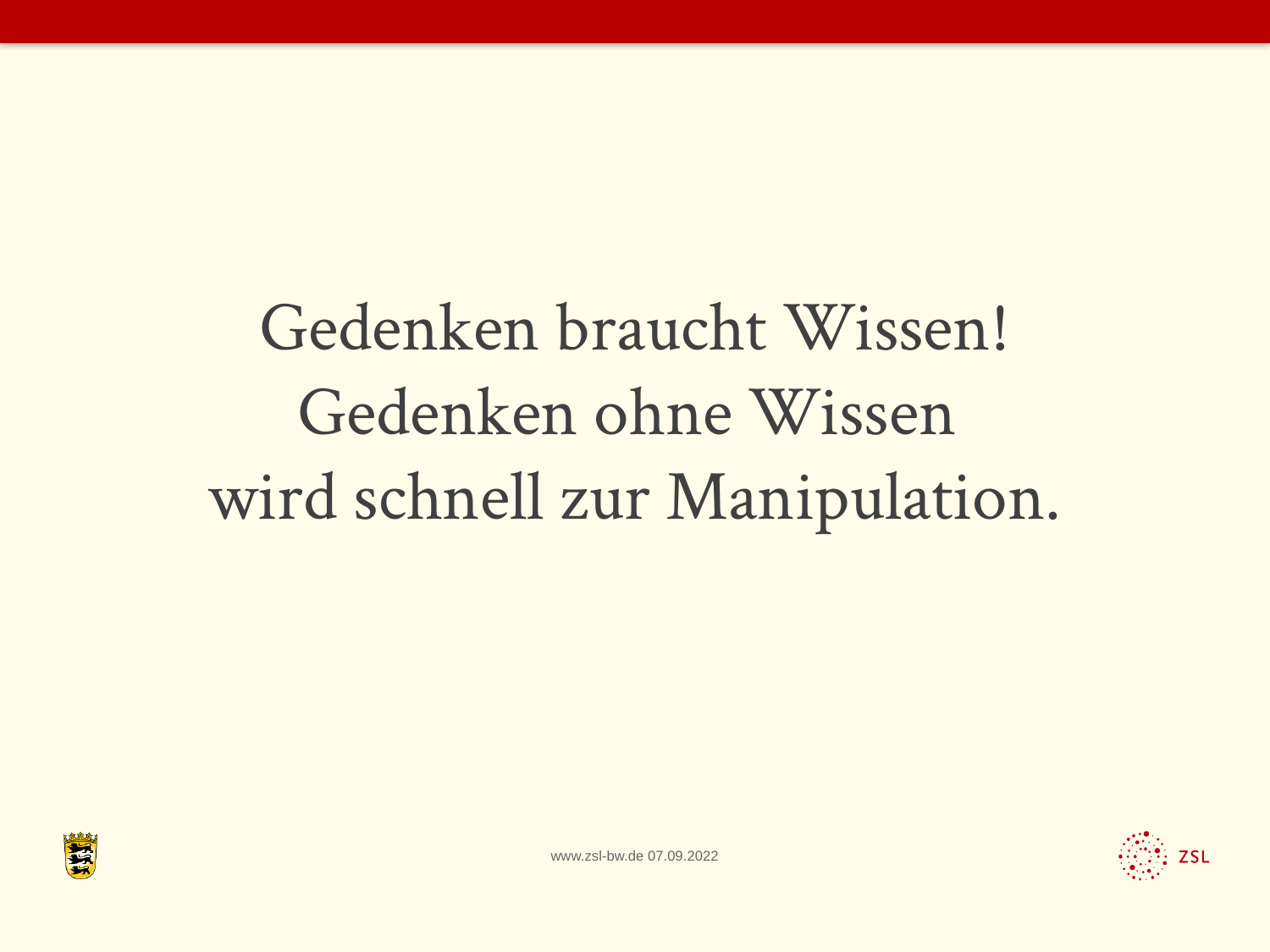

# Gedenken braucht Wissen! Gedenken ohne Wissen wird schnell zur Manipulation.